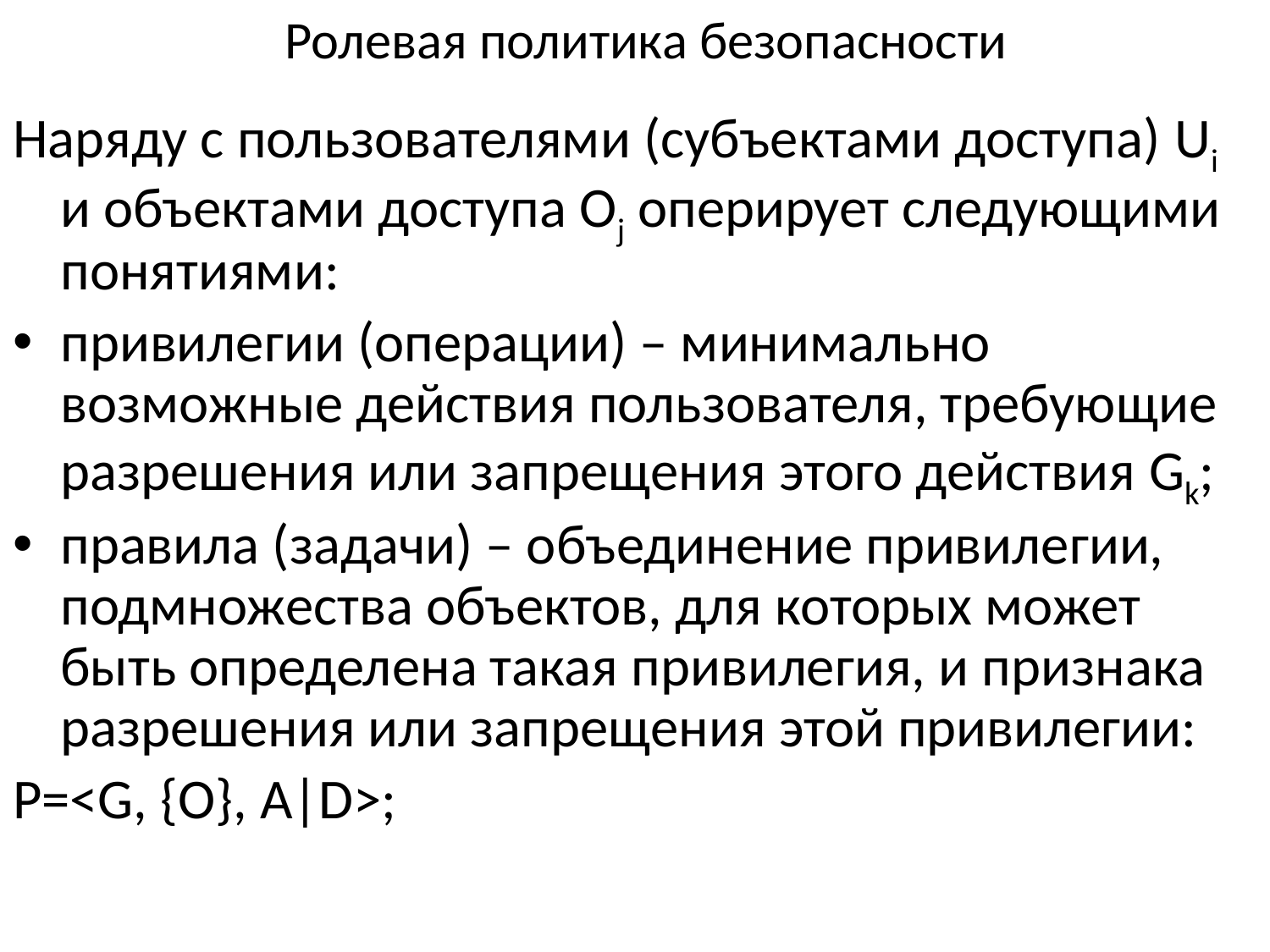

# Ролевая политика безопасности
Наряду с пользователями (субъектами доступа) Ui и объектами доступа Oj оперирует следующими понятиями:
привилегии (операции) – минимально возможные действия пользователя, требующие разрешения или запрещения этого действия Gk;
правила (задачи) – объединение привилегии, подмножества объектов, для которых может быть определена такая привилегия, и признака разрешения или запрещения этой привилегии:
P=<G, {O}, A|D>;